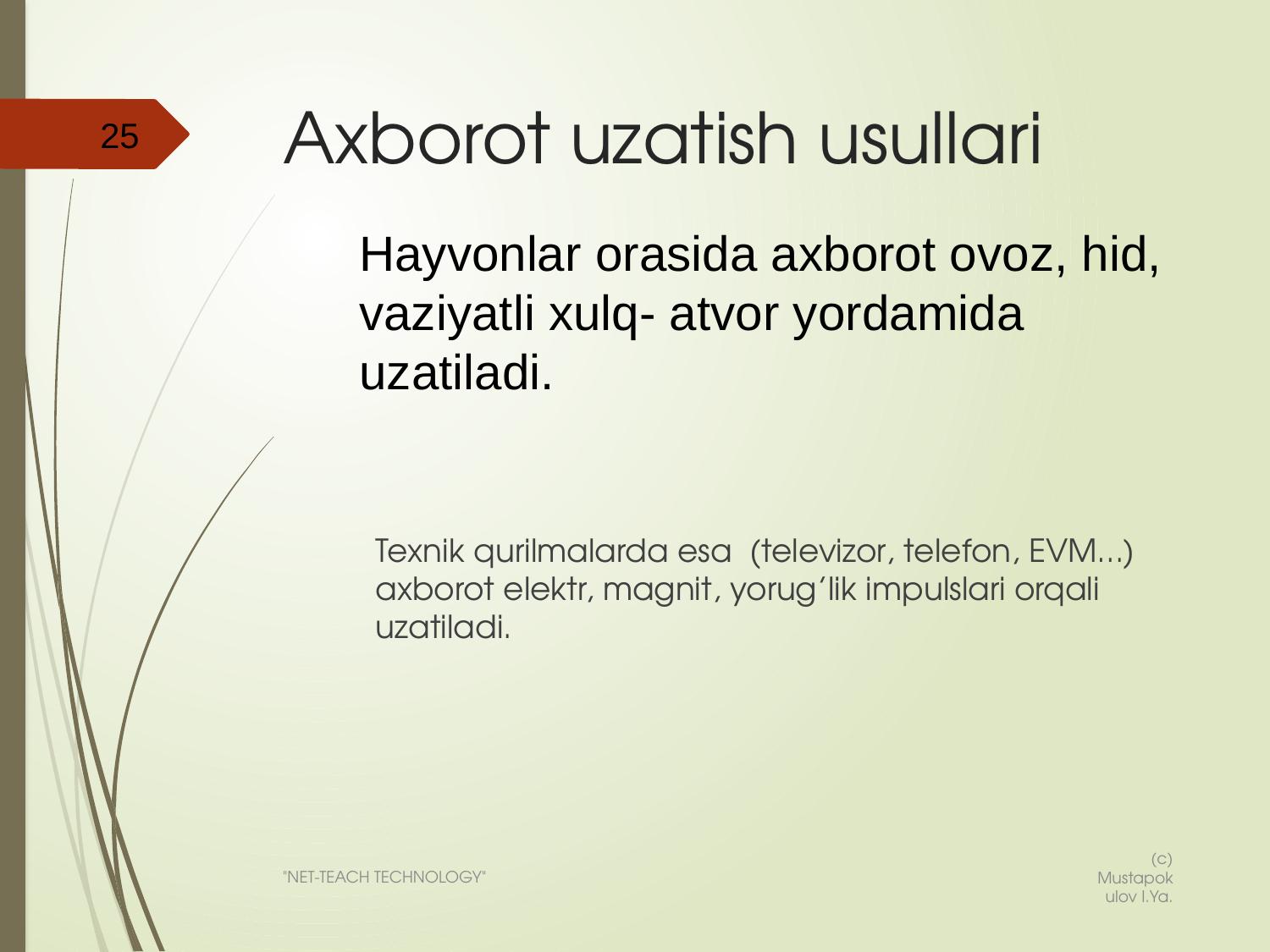

# Axborot uzatish usullari
25
Hayvonlar orasida axborot ovoz, hid, vaziyatli xulq- atvor yordamida uzatiladi.
Texnik qurilmalarda esa  (televizor, telefon, EVM…) axborot elektr, magnit, yorug’lik impulslari orqali uzatiladi.
(c) Mustapokulov I.Ya.
"NET-TEACH TECHNOLOGY"